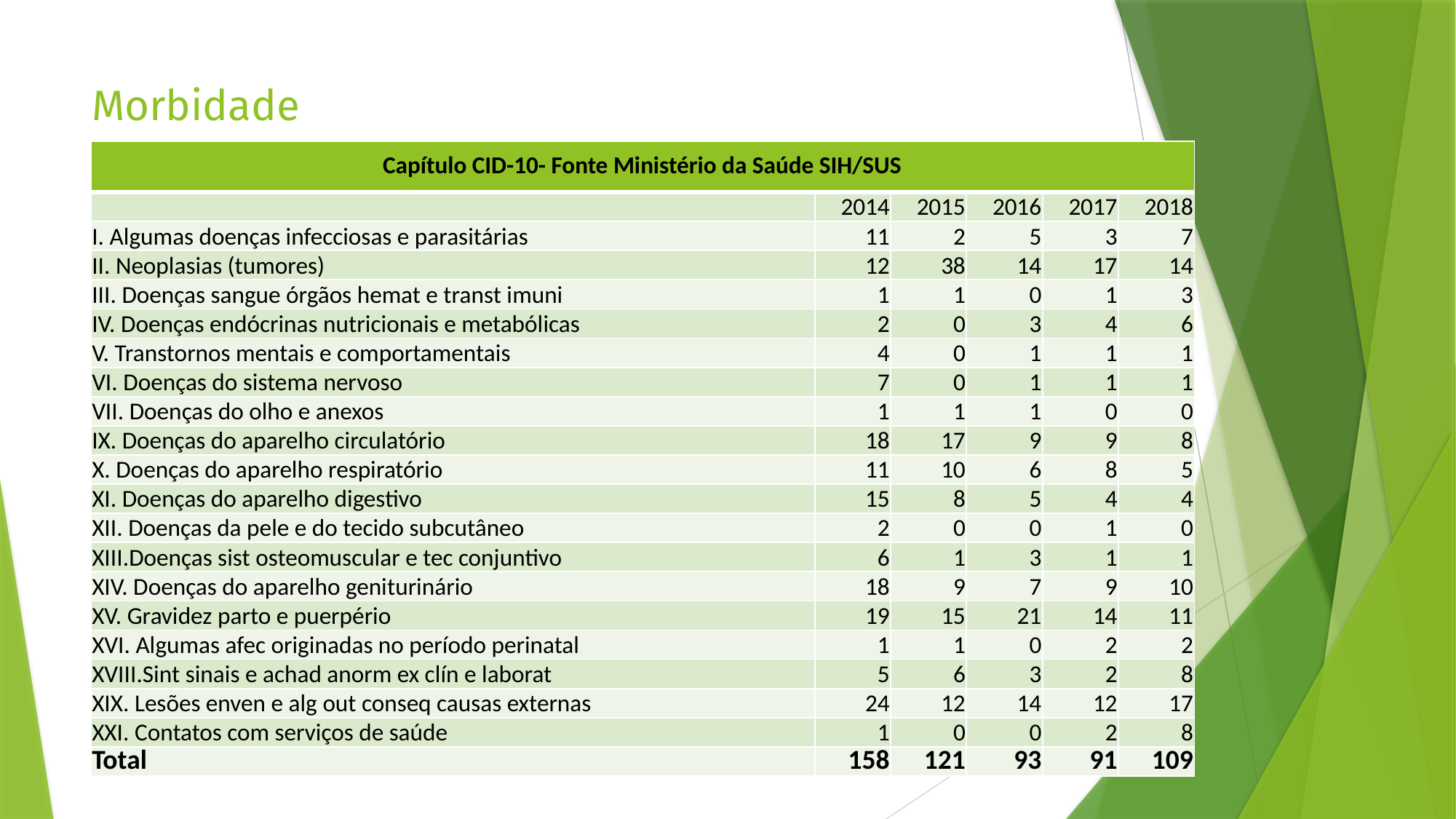

# Morbidade
| Capítulo CID-10- Fonte Ministério da Saúde SIH/SUS |  |  |  |  |  |
| --- | --- | --- | --- | --- | --- |
|  | 2014 | 2015 | 2016 | 2017 | 2018 |
| I. Algumas doenças infecciosas e parasitárias | 11 | 2 | 5 | 3 | 7 |
| II. Neoplasias (tumores) | 12 | 38 | 14 | 17 | 14 |
| III. Doenças sangue órgãos hemat e transt imuni | 1 | 1 | 0 | 1 | 3 |
| IV. Doenças endócrinas nutricionais e metabólicas | 2 | 0 | 3 | 4 | 6 |
| V. Transtornos mentais e comportamentais | 4 | 0 | 1 | 1 | 1 |
| VI. Doenças do sistema nervoso | 7 | 0 | 1 | 1 | 1 |
| VII. Doenças do olho e anexos | 1 | 1 | 1 | 0 | 0 |
| IX. Doenças do aparelho circulatório | 18 | 17 | 9 | 9 | 8 |
| X. Doenças do aparelho respiratório | 11 | 10 | 6 | 8 | 5 |
| XI. Doenças do aparelho digestivo | 15 | 8 | 5 | 4 | 4 |
| XII. Doenças da pele e do tecido subcutâneo | 2 | 0 | 0 | 1 | 0 |
| XIII.Doenças sist osteomuscular e tec conjuntivo | 6 | 1 | 3 | 1 | 1 |
| XIV. Doenças do aparelho geniturinário | 18 | 9 | 7 | 9 | 10 |
| XV. Gravidez parto e puerpério | 19 | 15 | 21 | 14 | 11 |
| XVI. Algumas afec originadas no período perinatal | 1 | 1 | 0 | 2 | 2 |
| XVIII.Sint sinais e achad anorm ex clín e laborat | 5 | 6 | 3 | 2 | 8 |
| XIX. Lesões enven e alg out conseq causas externas | 24 | 12 | 14 | 12 | 17 |
| XXI. Contatos com serviços de saúde | 1 | 0 | 0 | 2 | 8 |
| Total | 158 | 121 | 93 | 91 | 109 |